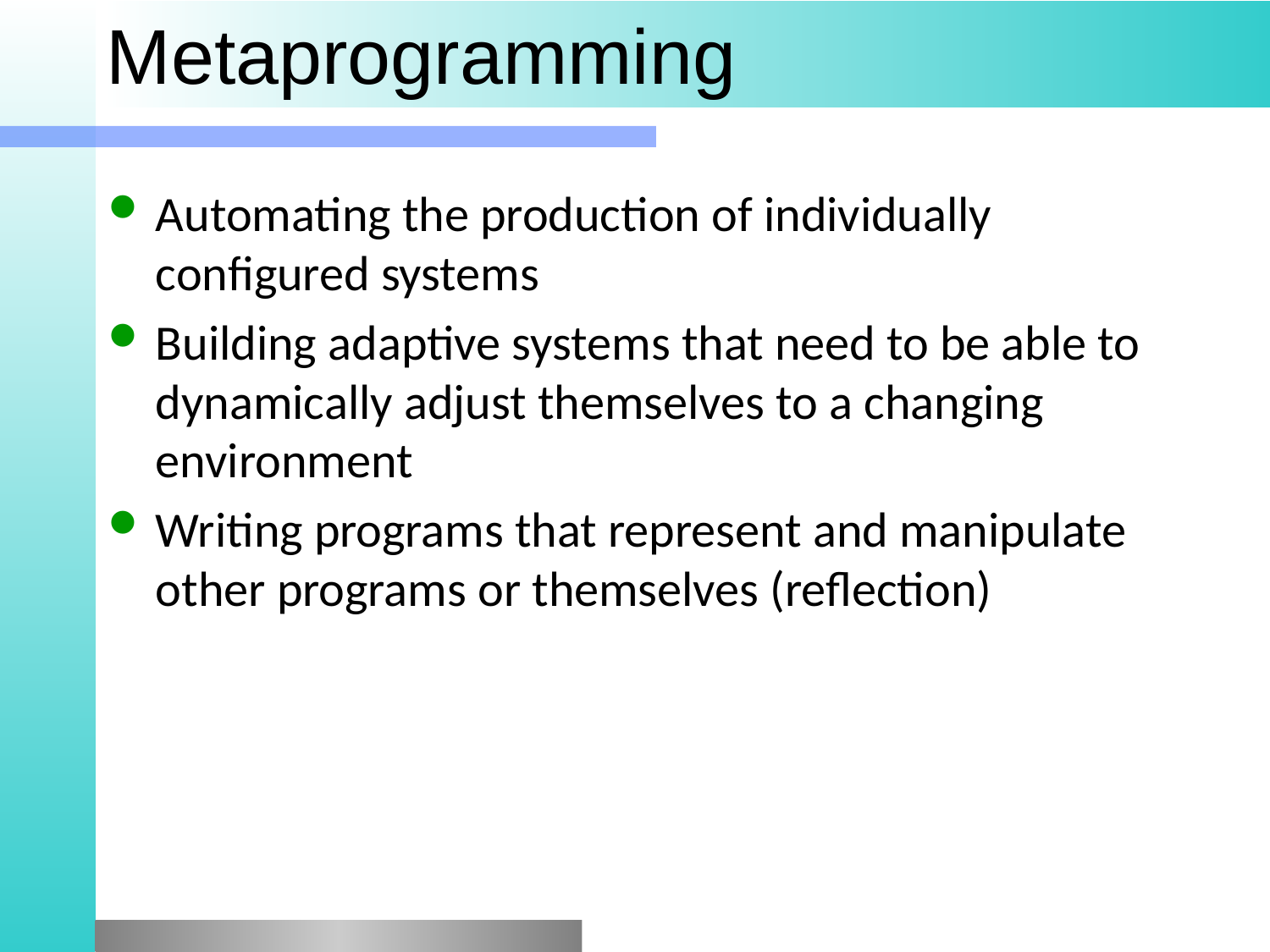

# Metaprogramming
Automating the production of individually configured systems
Building adaptive systems that need to be able to dynamically adjust themselves to a changing environment
Writing programs that represent and manipulate other programs or themselves (reflection)